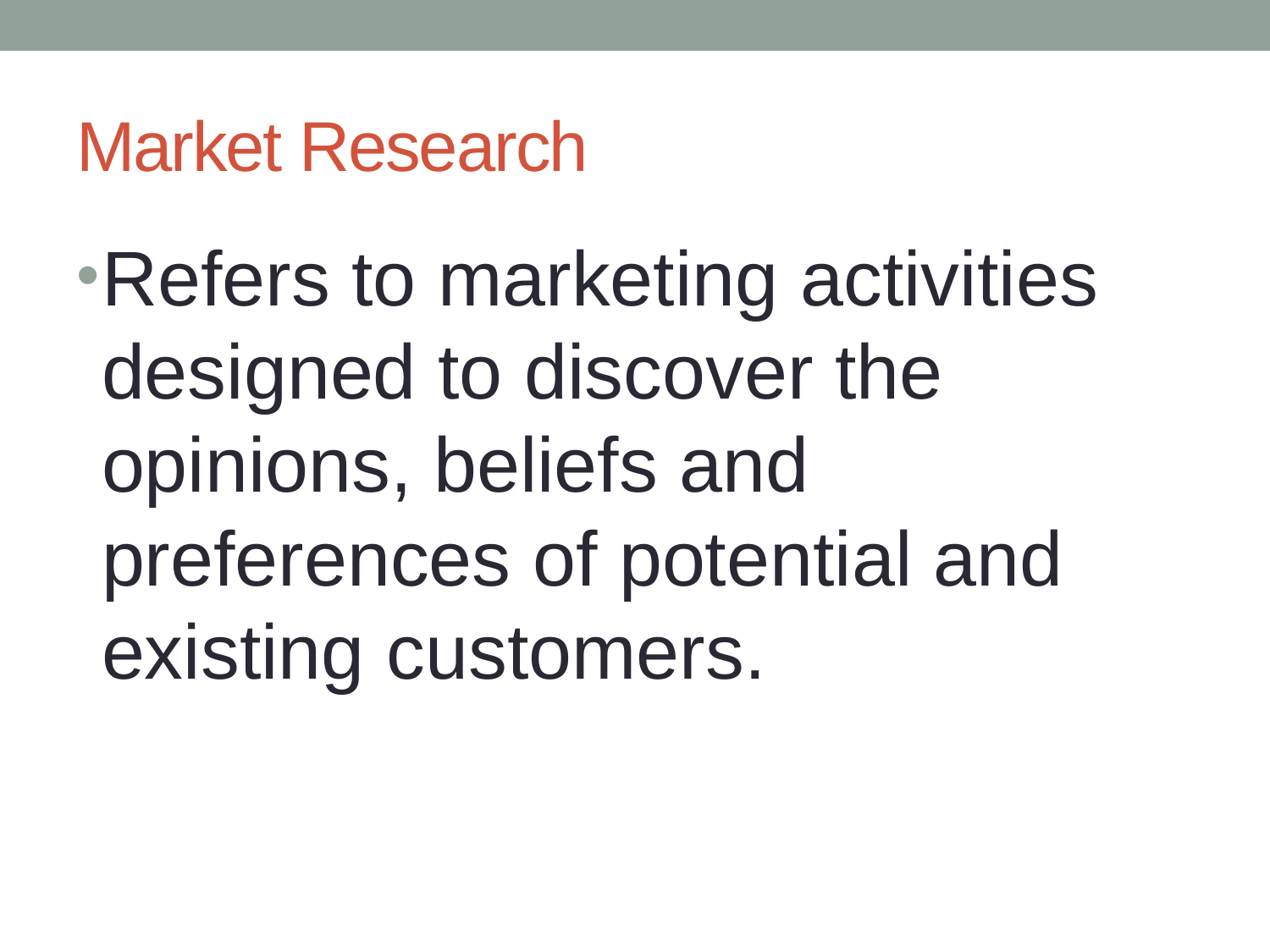

# Market Research
Refers to marketing activities designed to discover the opinions, beliefs and preferences of potential and existing customers.